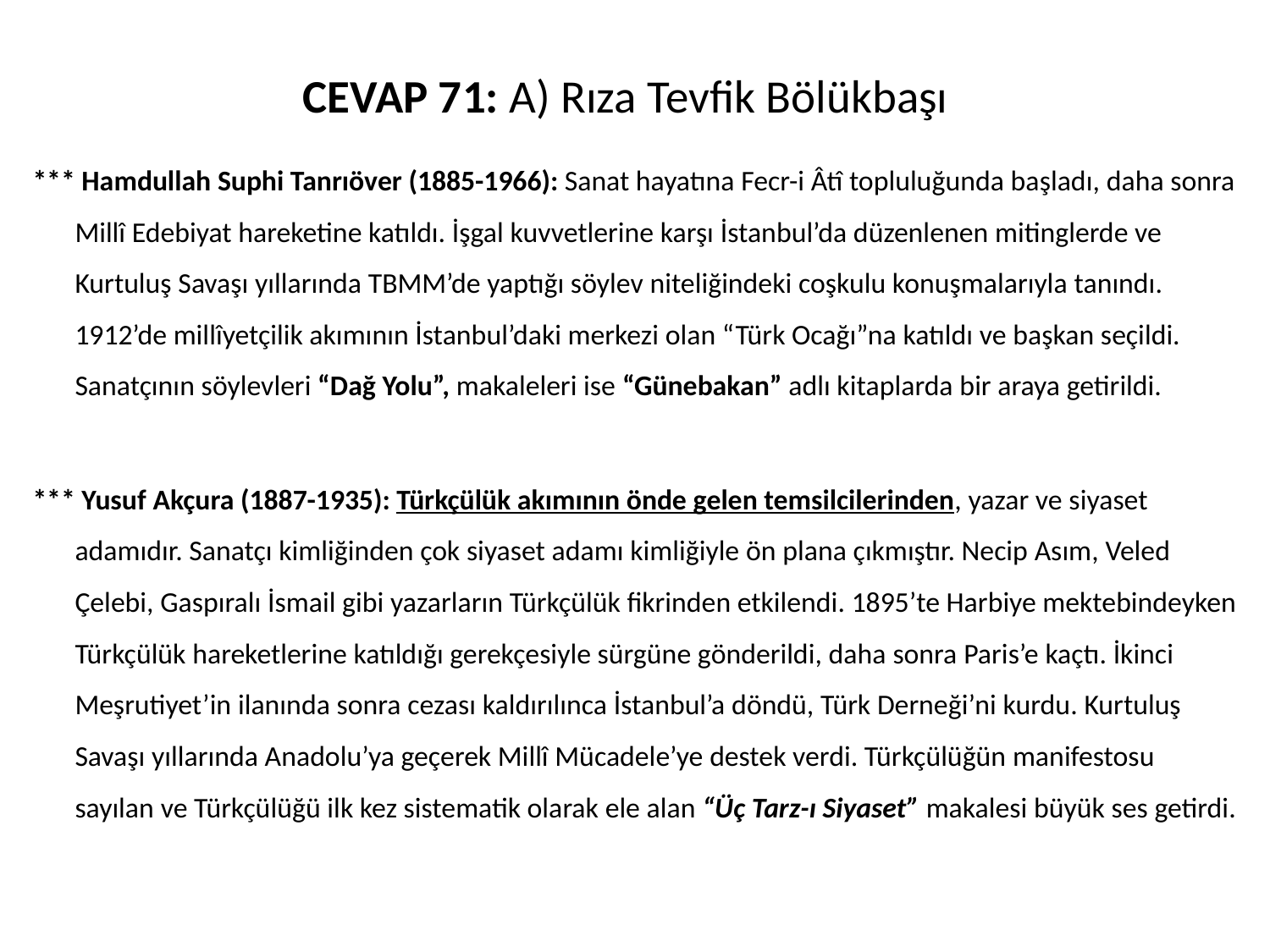

# CEVAP 71: A) Rıza Tevfik Bölükbaşı
*** Hamdullah Suphi Tanrıöver (1885-1966): Sanat hayatına Fecr-i Âtî topluluğunda başladı, daha sonra Millî Edebiyat hareketine katıldı. İşgal kuvvetlerine karşı İstanbul’da düzenlenen mitinglerde ve Kurtuluş Savaşı yıllarında TBMM’de yaptığı söylev niteliğindeki coşkulu konuşmalarıyla tanındı. 1912’de millîyetçilik akımının İstanbul’daki merkezi olan “Türk Ocağı”na katıldı ve başkan seçildi. Sanatçının söylevleri “Dağ Yolu”, makaleleri ise “Günebakan” adlı kitaplarda bir araya getirildi.

*** Yusuf Akçura (1887-1935): Türkçülük akımının önde gelen temsilcilerinden, yazar ve siyaset adamıdır. Sanatçı kimliğinden çok siyaset adamı kimliğiyle ön plana çıkmıştır. Necip Asım, Veled Çelebi, Gaspıralı İsmail gibi yazarların Türkçülük fikrinden etkilendi. 1895’te Harbiye mektebindeyken Türkçülük hareketlerine katıldığı gerekçesiyle sürgüne gönderildi, daha sonra Paris’e kaçtı. İkinci Meşrutiyet’in ilanında sonra cezası kaldırılınca İstanbul’a döndü, Türk Derneği’ni kurdu. Kurtuluş Savaşı yıllarında Anadolu’ya geçerek Millî Mücadele’ye destek verdi. Türkçülüğün manifestosu sayılan ve Türkçülüğü ilk kez sistematik olarak ele alan “Üç Tarz-ı Siyaset” makalesi büyük ses getirdi.